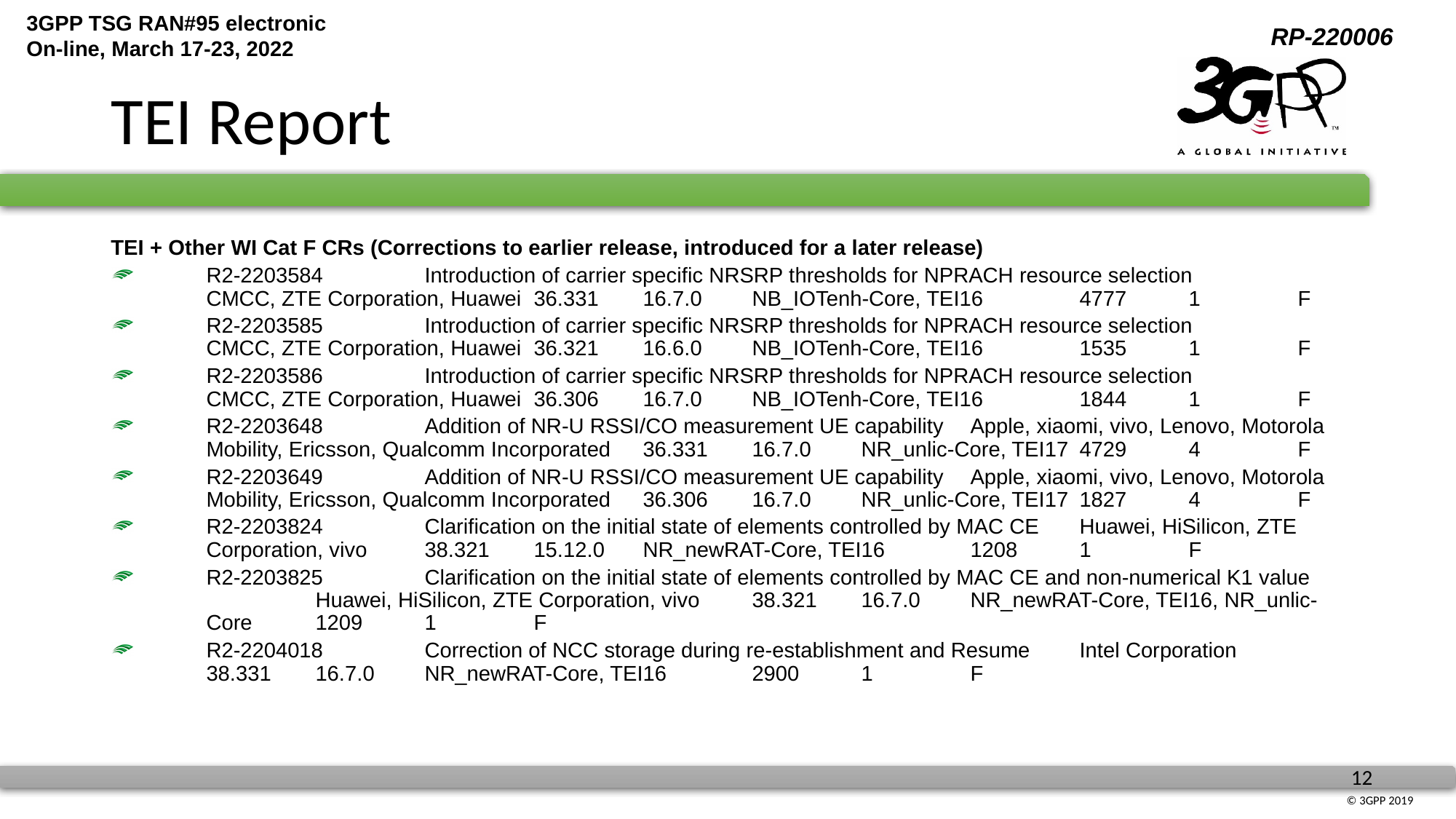

# TEI Report
TEI + Other WI Cat F CRs (Corrections to earlier release, introduced for a later release)
R2-2203584	Introduction of carrier specific NRSRP thresholds for NPRACH resource selection	CMCC, ZTE Corporation, Huawei	36.331	16.7.0	NB_IOTenh-Core, TEI16	4777	1	F
R2-2203585	Introduction of carrier specific NRSRP thresholds for NPRACH resource selection	CMCC, ZTE Corporation, Huawei	36.321	16.6.0	NB_IOTenh-Core, TEI16	1535	1	F
R2-2203586	Introduction of carrier specific NRSRP thresholds for NPRACH resource selection	CMCC, ZTE Corporation, Huawei	36.306	16.7.0	NB_IOTenh-Core, TEI16	1844	1	F
R2-2203648	Addition of NR-U RSSI/CO measurement UE capability	Apple, xiaomi, vivo, Lenovo, Motorola Mobility, Ericsson, Qualcomm Incorporated	36.331	16.7.0	NR_unlic-Core, TEI17	4729	4	F
R2-2203649	Addition of NR-U RSSI/CO measurement UE capability	Apple, xiaomi, vivo, Lenovo, Motorola Mobility, Ericsson, Qualcomm Incorporated	36.306	16.7.0	NR_unlic-Core, TEI17	1827	4	F
R2-2203824	Clarification on the initial state of elements controlled by MAC CE	Huawei, HiSilicon, ZTE Corporation, vivo	38.321	15.12.0	NR_newRAT-Core, TEI16	1208	1	F
R2-2203825	Clarification on the initial state of elements controlled by MAC CE and non-numerical K1 value	Huawei, HiSilicon, ZTE Corporation, vivo	38.321	16.7.0	NR_newRAT-Core, TEI16, NR_unlic-Core	1209	1	F
R2-2204018	Correction of NCC storage during re-establishment and Resume	Intel Corporation	38.331	16.7.0	NR_newRAT-Core, TEI16	2900	1	F